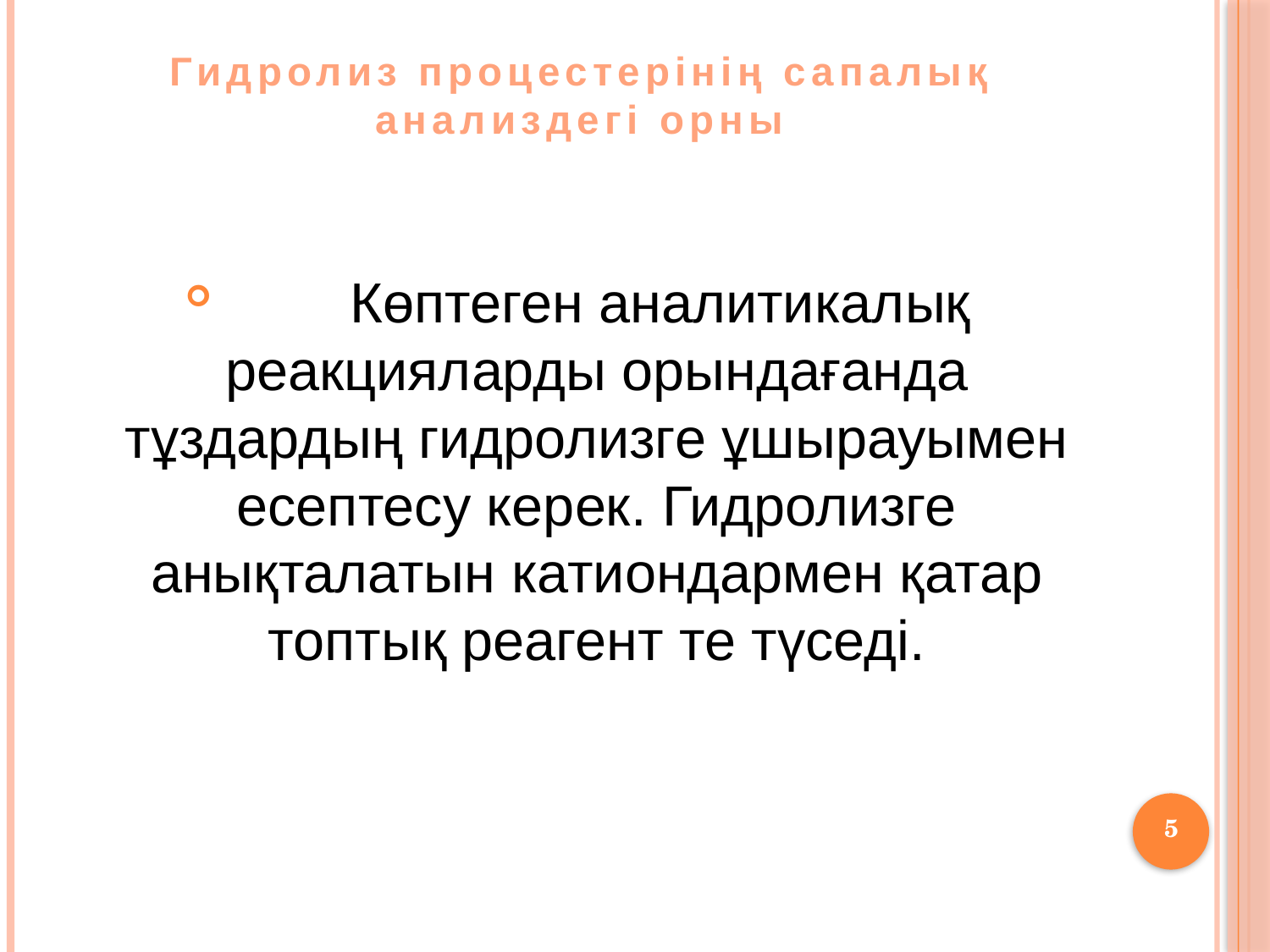

# Гидролиз процестерінің сапалық анализдегі орны

	Көптеген аналитикалық реакцияларды орындағанда тұздардың гидролизге ұшырауымен есептесу керек. Гидролизге анықталатын катиондармен қатар топтық реагент те түседі.
5